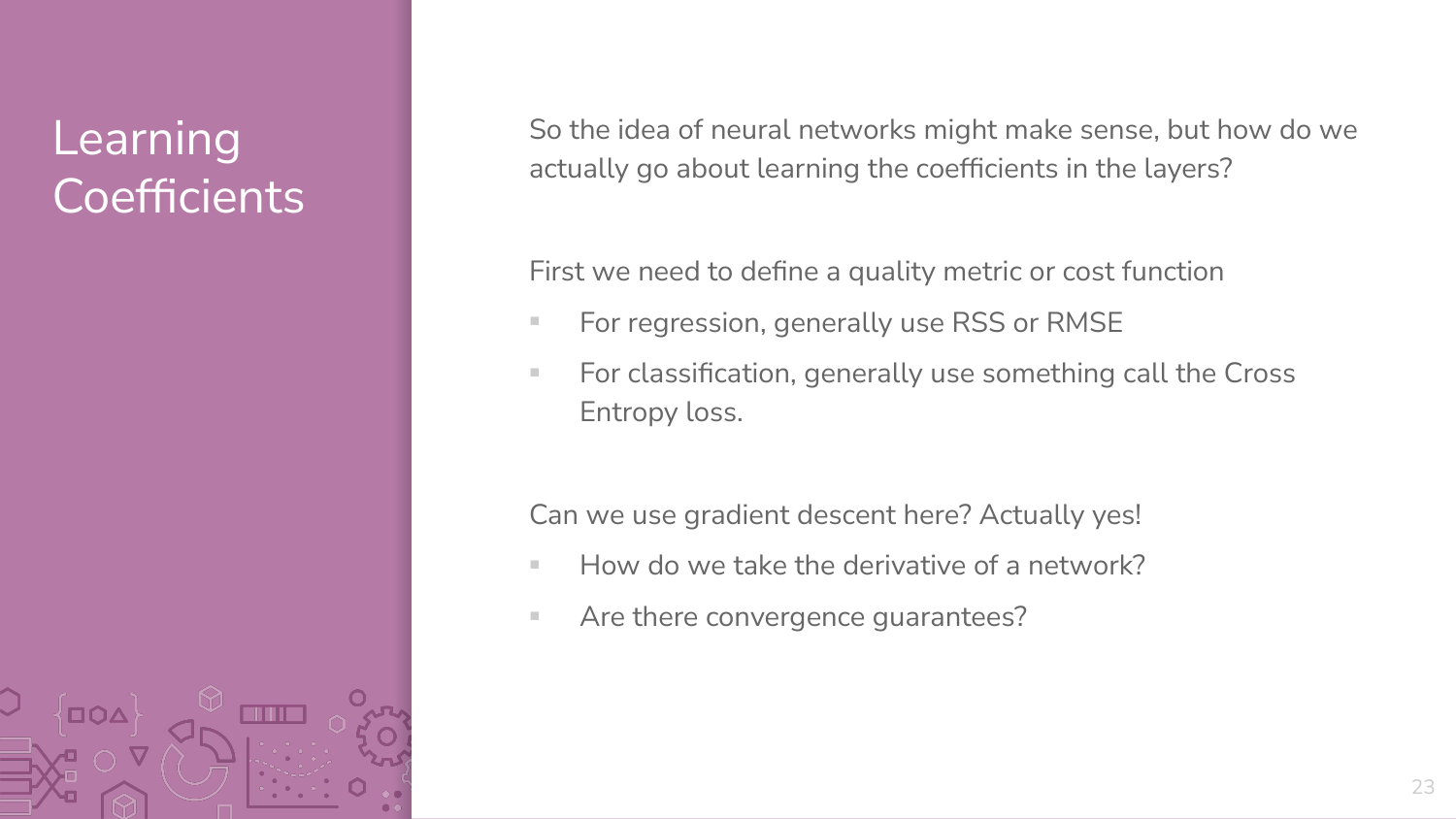

# Learning Coefficients
So the idea of neural networks might make sense, but how do we actually go about learning the coefficients in the layers?

First we need to define a quality metric or cost function
For regression, generally use RSS or RMSE
For classification, generally use something call the Cross Entropy loss.

Can we use gradient descent here? Actually yes!
How do we take the derivative of a network?
Are there convergence guarantees?

23